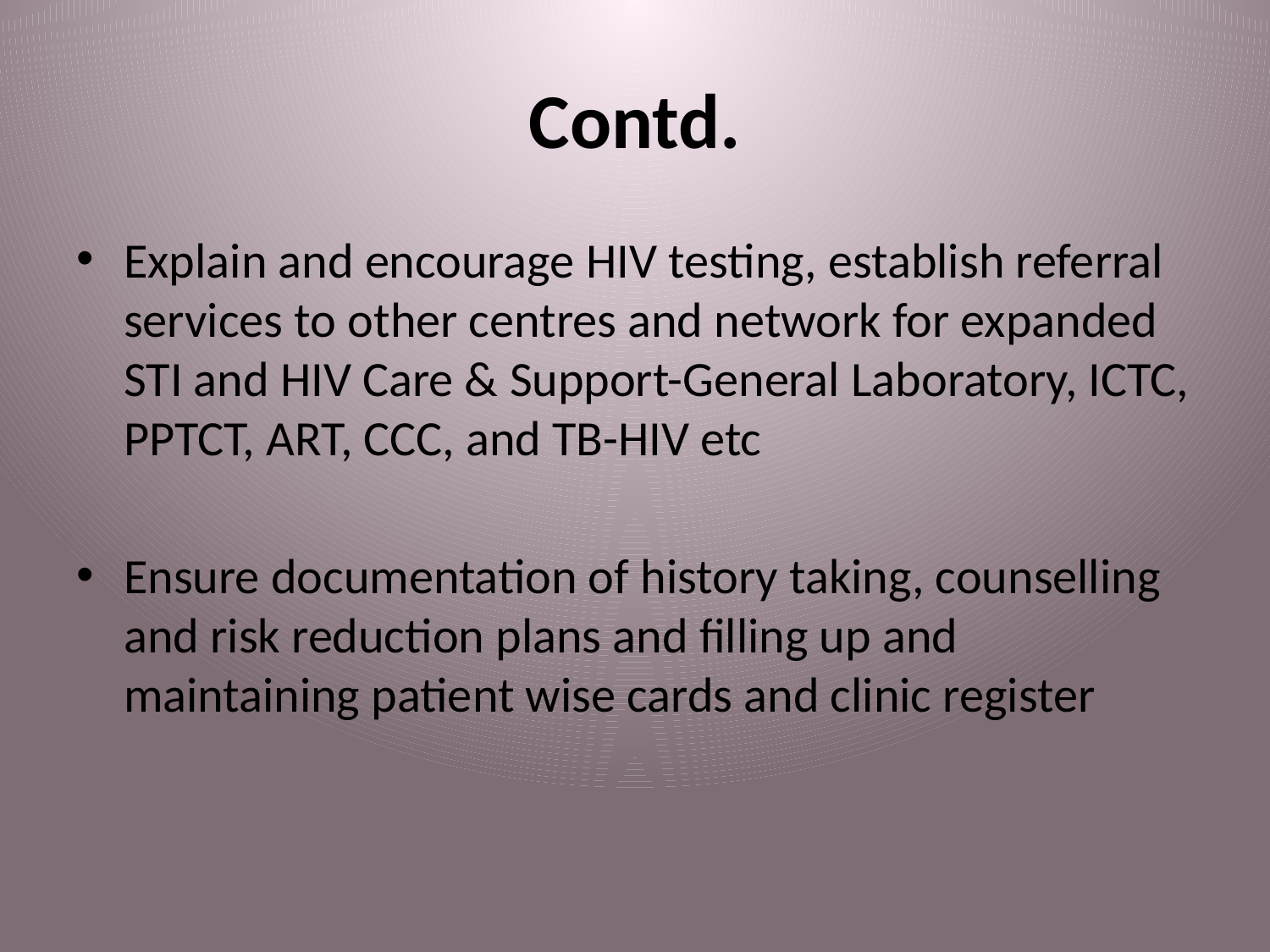

# Contd.
Explain and encourage HIV testing, establish referral services to other centres and network for expanded STI and HIV Care & Support-General Laboratory, ICTC, PPTCT, ART, CCC, and TB-HIV etc

Ensure documentation of history taking, counselling and risk reduction plans and filling up and maintaining patient wise cards and clinic register